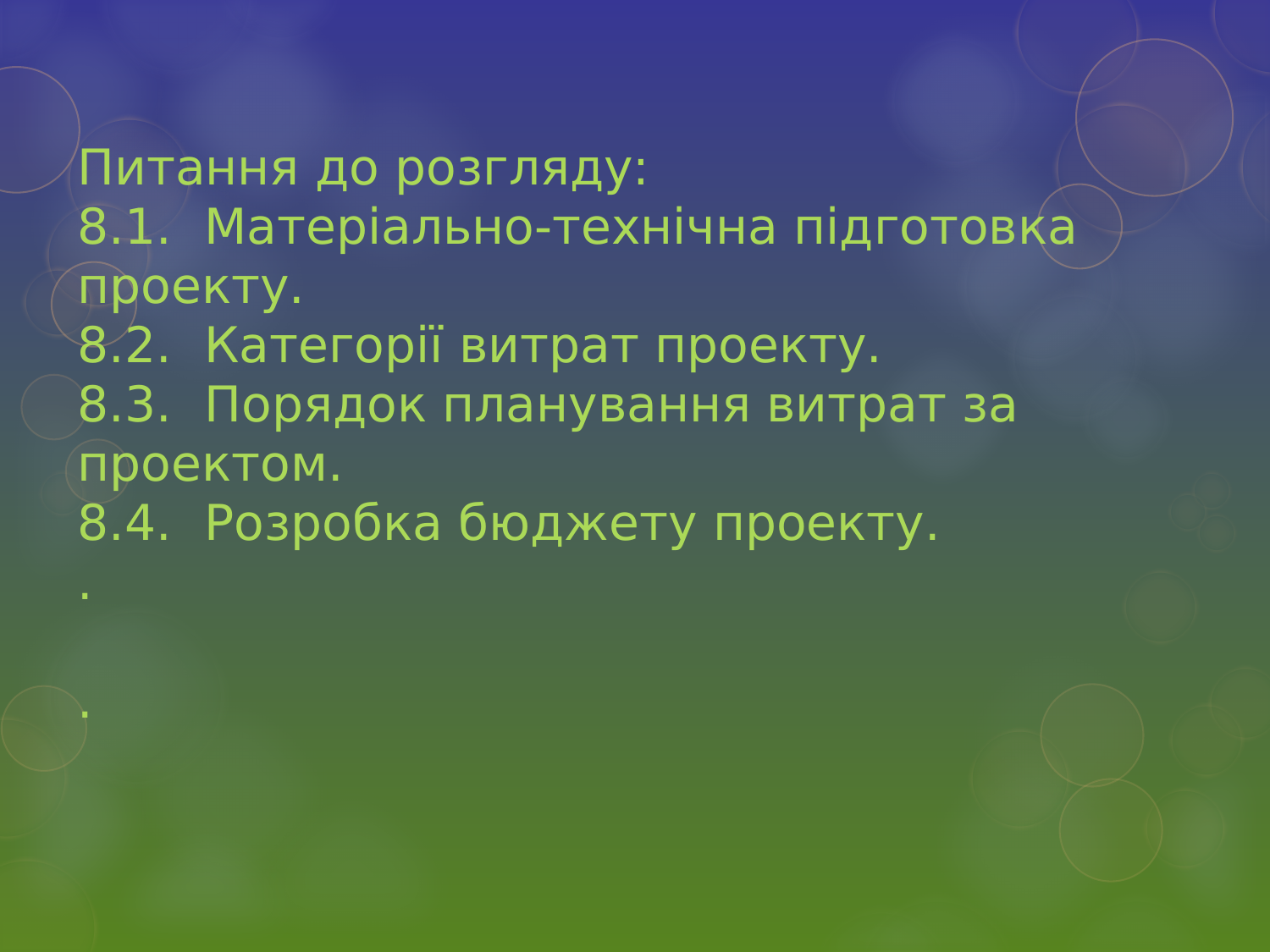

# Питання до розгляду: 8.1.	Матеріально-технічна підготовка проекту. 8.2.	Категорії витрат проекту. 8.3.	Порядок планування витрат за проектом. 8.4.	Розробка бюджету проекту. . .